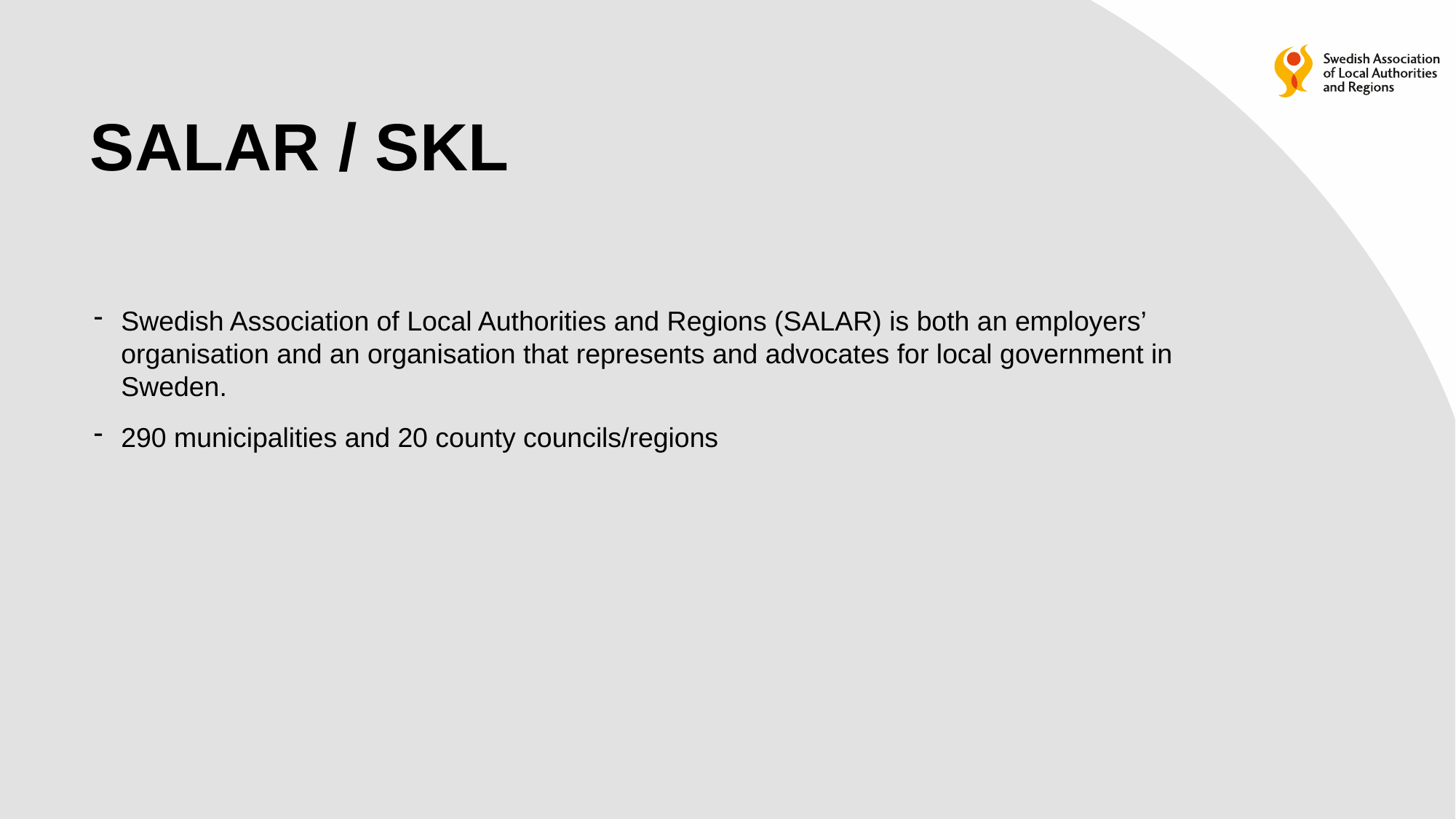

# SALAR / SKL
Swedish Association of Local Authorities and Regions (SALAR) is both an employers’ organisation and an organisation that represents and advocates for local government in Sweden.
290 municipalities and 20 county councils/regions